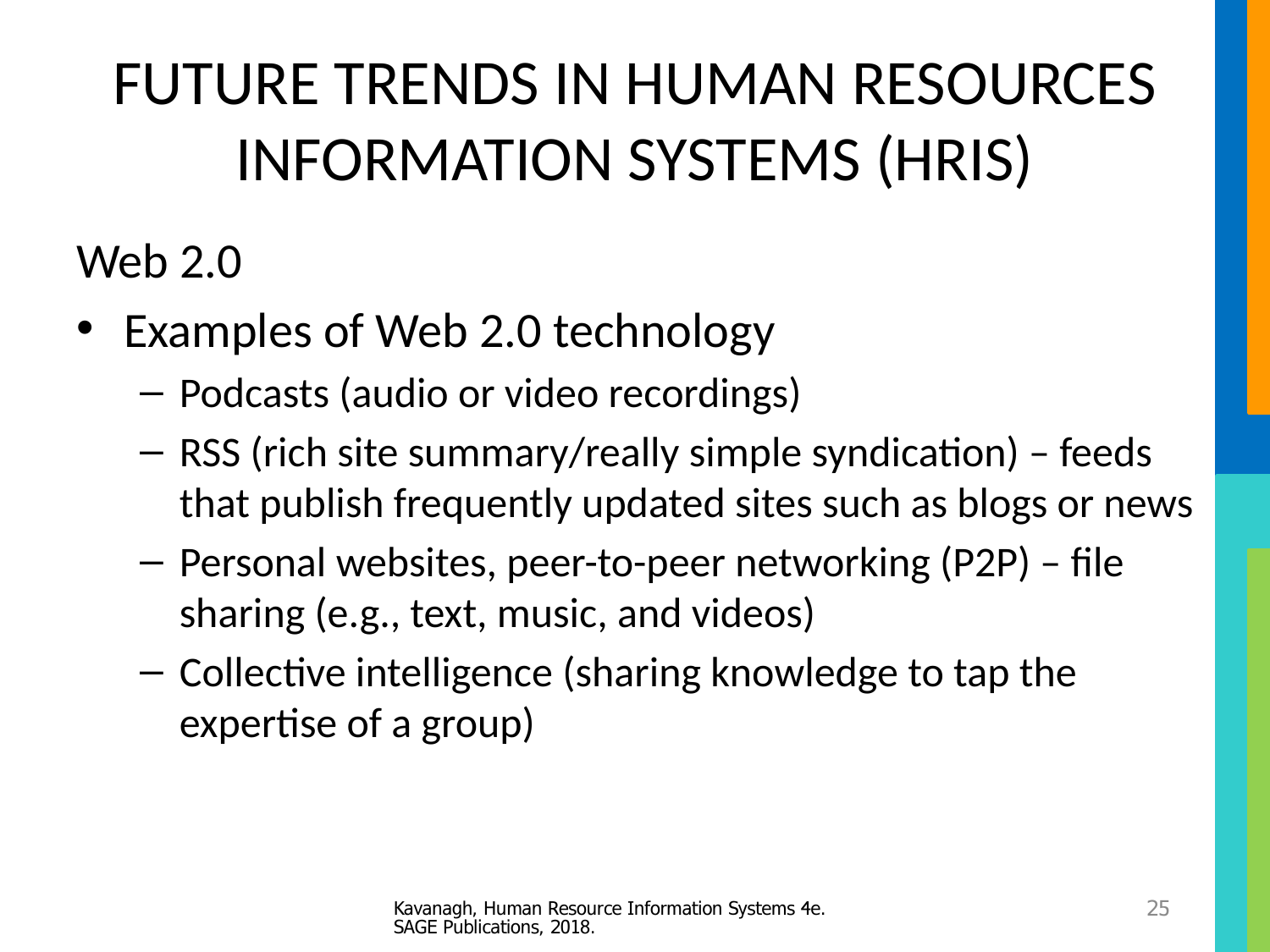

# FUTURE TRENDS IN HUMAN RESOURCES INFORMATION SYSTEMS (HRIS)
Web 2.0
Examples of Web 2.0 technology
Podcasts (audio or video recordings)
RSS (rich site summary/really simple syndication) – feeds that publish frequently updated sites such as blogs or news
Personal websites, peer-to-peer networking (P2P) – file sharing (e.g., text, music, and videos)
Collective intelligence (sharing knowledge to tap the expertise of a group)
Kavanagh, Human Resource Information Systems 4e. SAGE Publications, 2018.
25